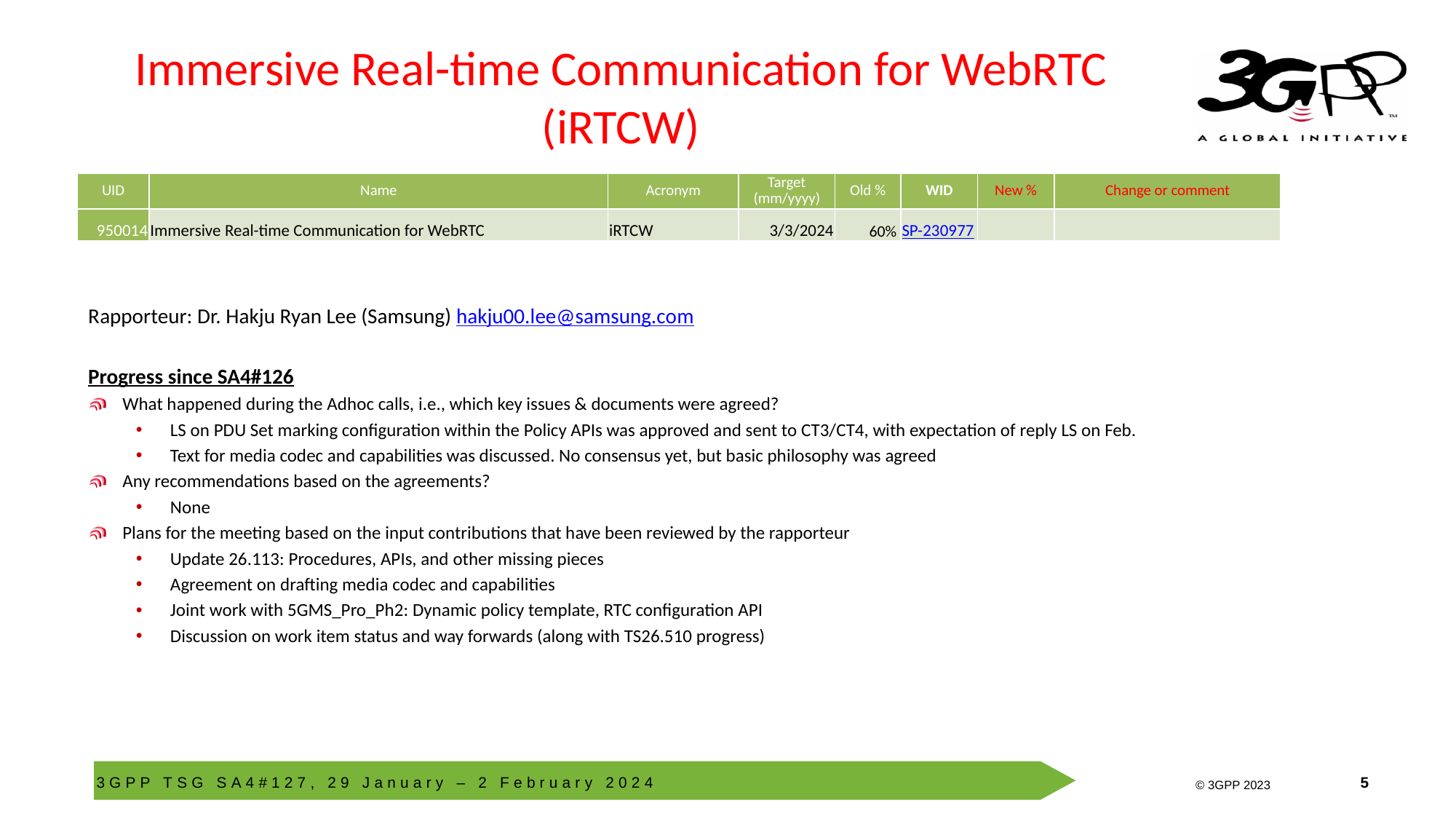

# Immersive Real-time Communication for WebRTC (iRTCW)
| UID | Name | Acronym | Target (mm/yyyy) | Old % | WID | New % | Change or comment |
| --- | --- | --- | --- | --- | --- | --- | --- |
| 950014 | Immersive Real-time Communication for WebRTC | iRTCW | 3/3/2024 | 60% | SP-230977 |  |  |
Rapporteur: Dr. Hakju Ryan Lee (Samsung) hakju00.lee@samsung.com

Progress since SA4#126
What happened during the Adhoc calls, i.e., which key issues & documents were agreed?
LS on PDU Set marking configuration within the Policy APIs was approved and sent to CT3/CT4, with expectation of reply LS on Feb.
Text for media codec and capabilities was discussed. No consensus yet, but basic philosophy was agreed
Any recommendations based on the agreements?
None
Plans for the meeting based on the input contributions that have been reviewed by the rapporteur
Update 26.113: Procedures, APIs, and other missing pieces
Agreement on drafting media codec and capabilities
Joint work with 5GMS_Pro_Ph2: Dynamic policy template, RTC configuration API
Discussion on work item status and way forwards (along with TS26.510 progress)